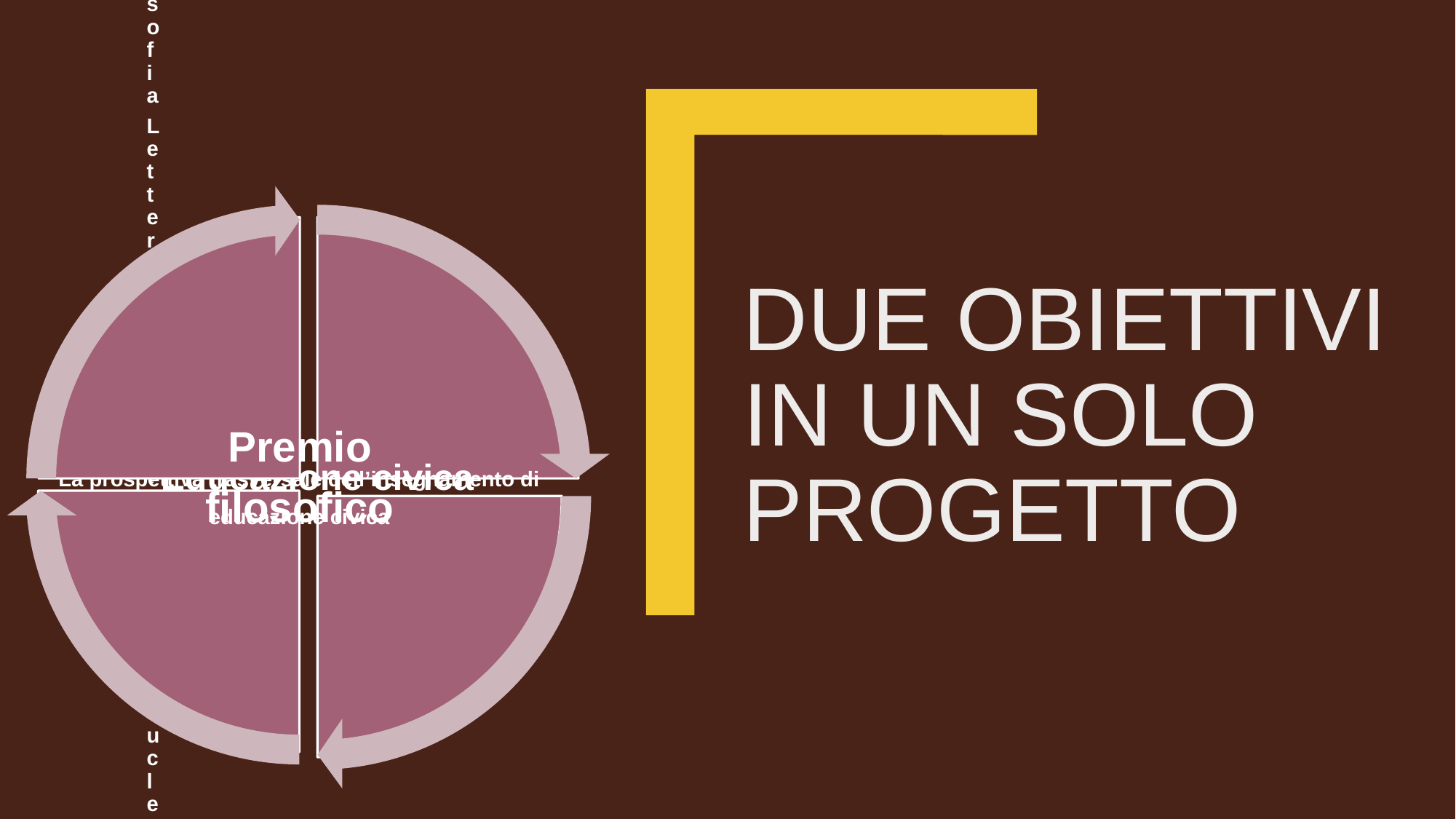

Educazione civica

Filosofia
Letteratura
Diritto:
Primo nucleo tematico:
La Costituzione
La prospettiva trasversale dell’insegnamento di educazione civica
Premio
filosofico
# Due obiettivi in un solo progetto